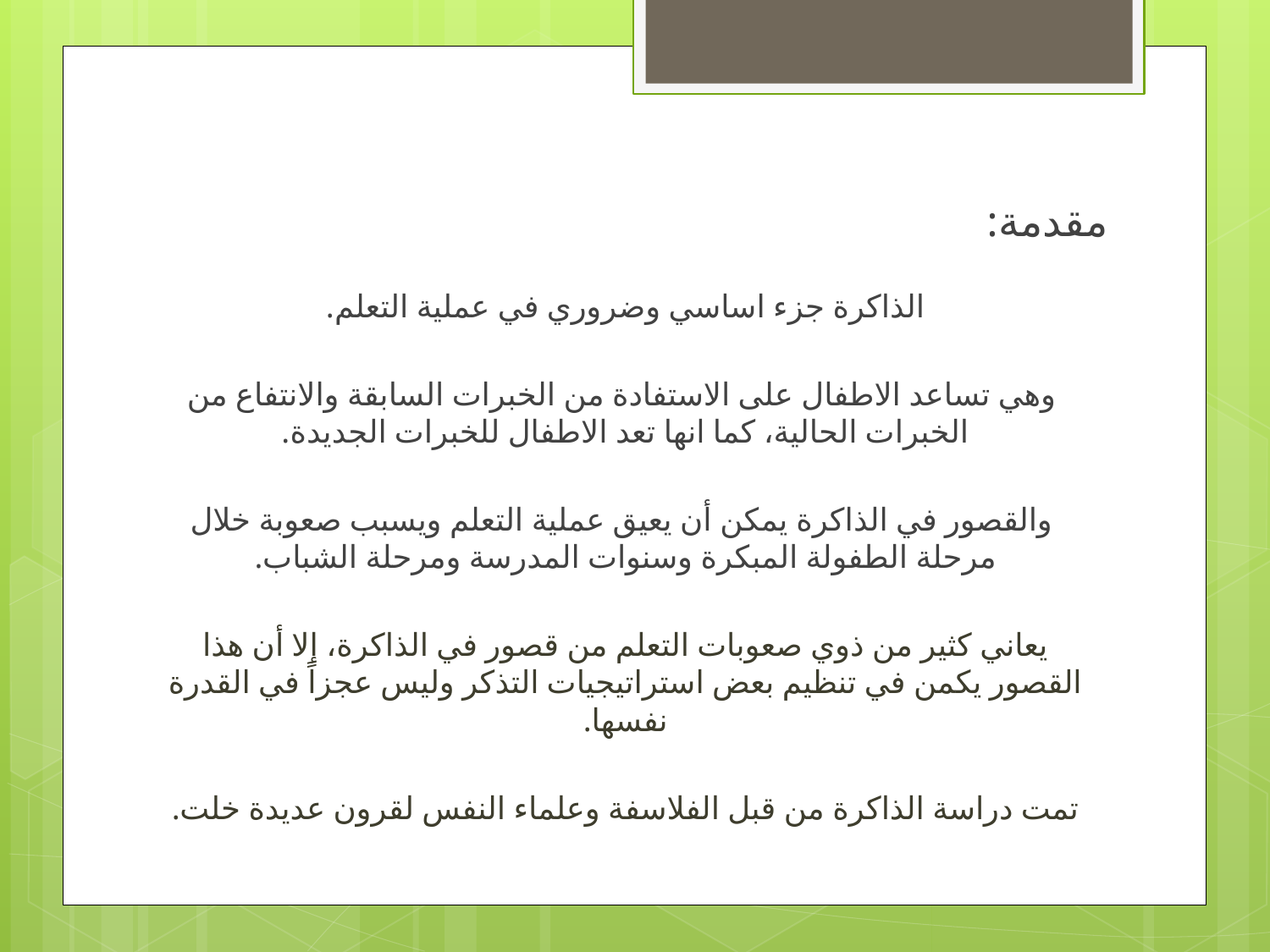

# مقدمة:

الذاكرة جزء اساسي وضروري في عملية التعلم.

 وهي تساعد الاطفال على الاستفادة من الخبرات السابقة والانتفاع من الخبرات الحالية، كما انها تعد الاطفال للخبرات الجديدة.

 والقصور في الذاكرة يمكن أن يعيق عملية التعلم ويسبب صعوبة خلال مرحلة الطفولة المبكرة وسنوات المدرسة ومرحلة الشباب.

يعاني كثير من ذوي صعوبات التعلم من قصور في الذاكرة، إلا أن هذا القصور يكمن في تنظيم بعض استراتيجيات التذكر وليس عجزاً في القدرة نفسها.

تمت دراسة الذاكرة من قبل الفلاسفة وعلماء النفس لقرون عديدة خلت.